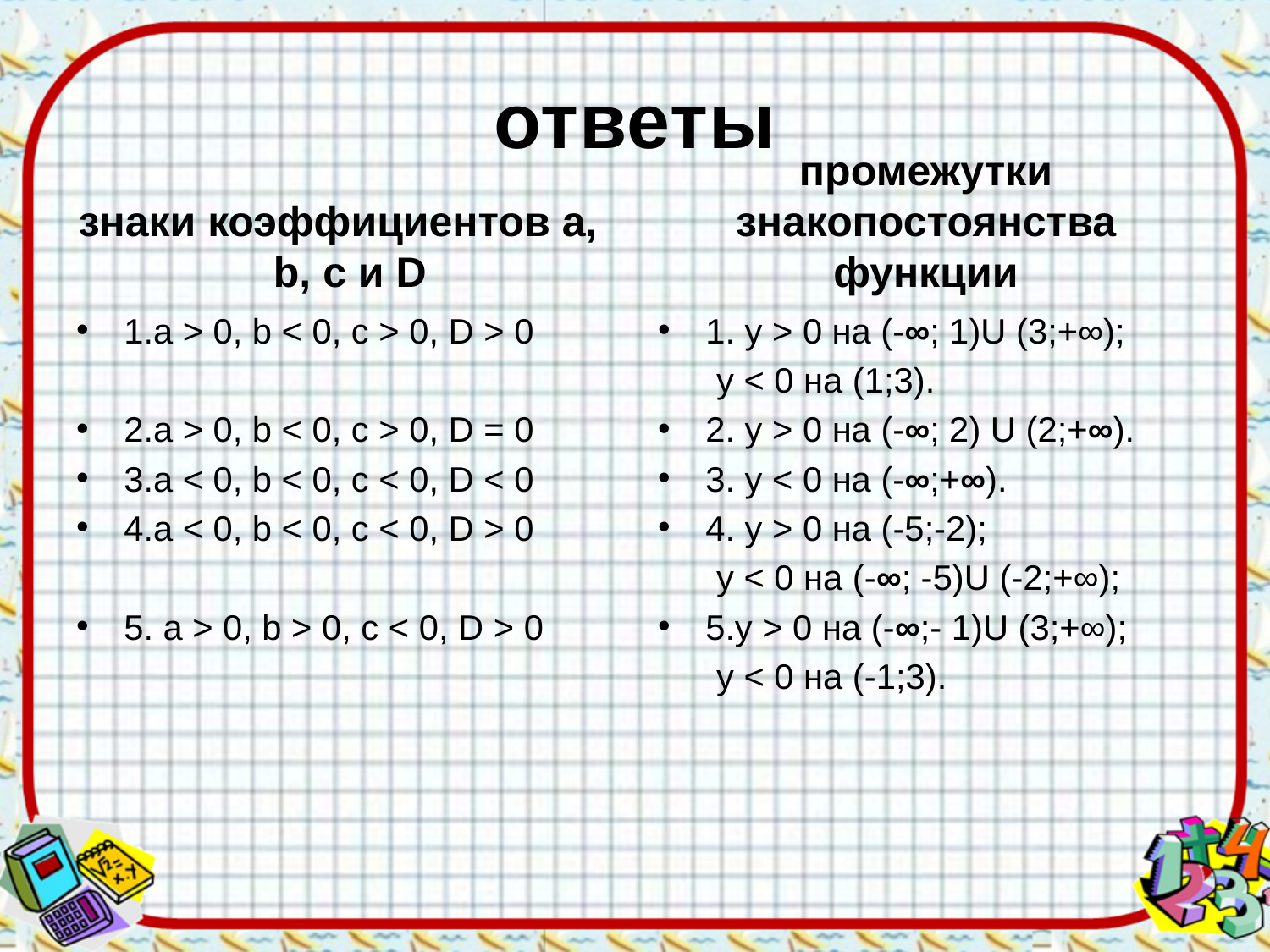

# ответы
промежутки знакопостоянства функции
знаки коэффициентов a,   b, c и D
1.a > 0, b < 0, c > 0, D > 0

2.a > 0, b < 0, c > 0, D = 0
3.a < 0, b < 0, c < 0, D < 0
4.a < 0, b < 0, c < 0, D > 0

5. a > 0, b > 0, c < 0, D > 0

1. y > 0 на (-∞; 1)U (3;+∞);
      y < 0 на (1;3).
2. y > 0 на (-∞; 2) U (2;+∞).
3. y < 0 на (-∞;+∞).
4. y > 0 на (-5;-2);
      y < 0 на (-∞; -5)U (-2;+∞);
5.y > 0 на (-∞;- 1)U (3;+∞);
      y < 0 на (-1;3).